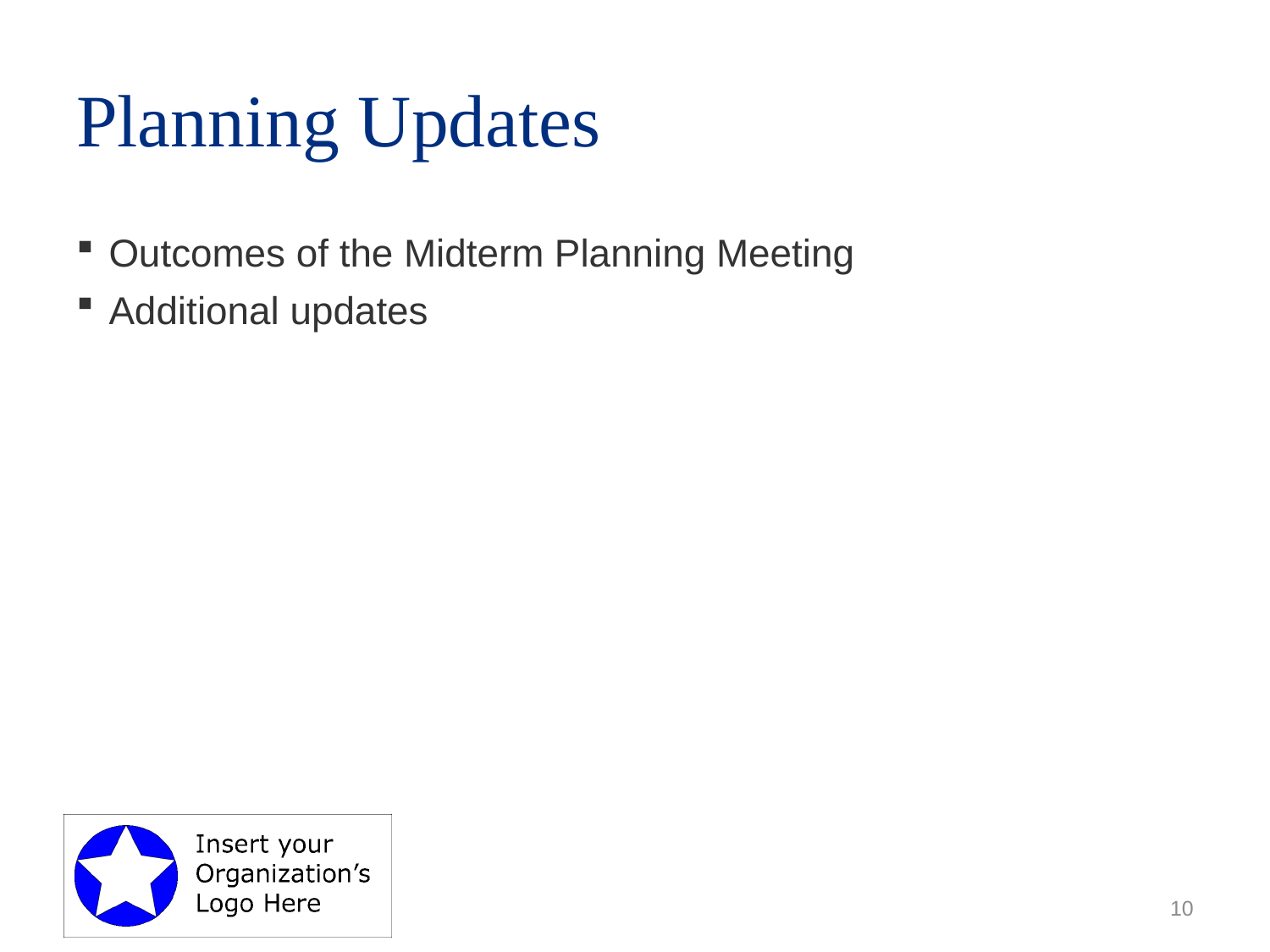

# Planning Updates
Outcomes of the Midterm Planning Meeting
Additional updates
10